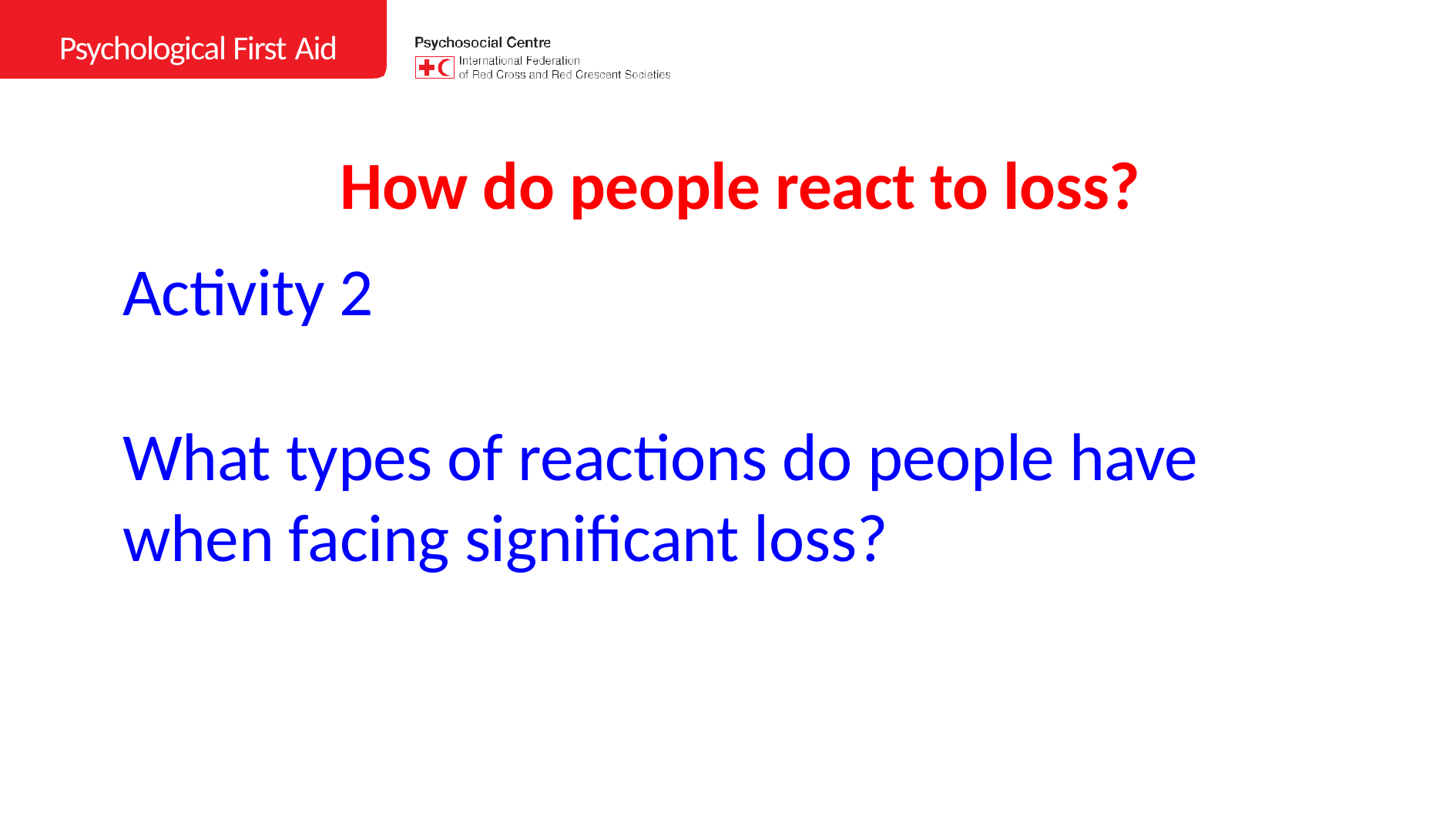

Psychological First Aid

# How do people react to loss?
Activity 2

What types of reactions do people have when facing significant loss?
SYRIAN ARAB RED CRESCENT